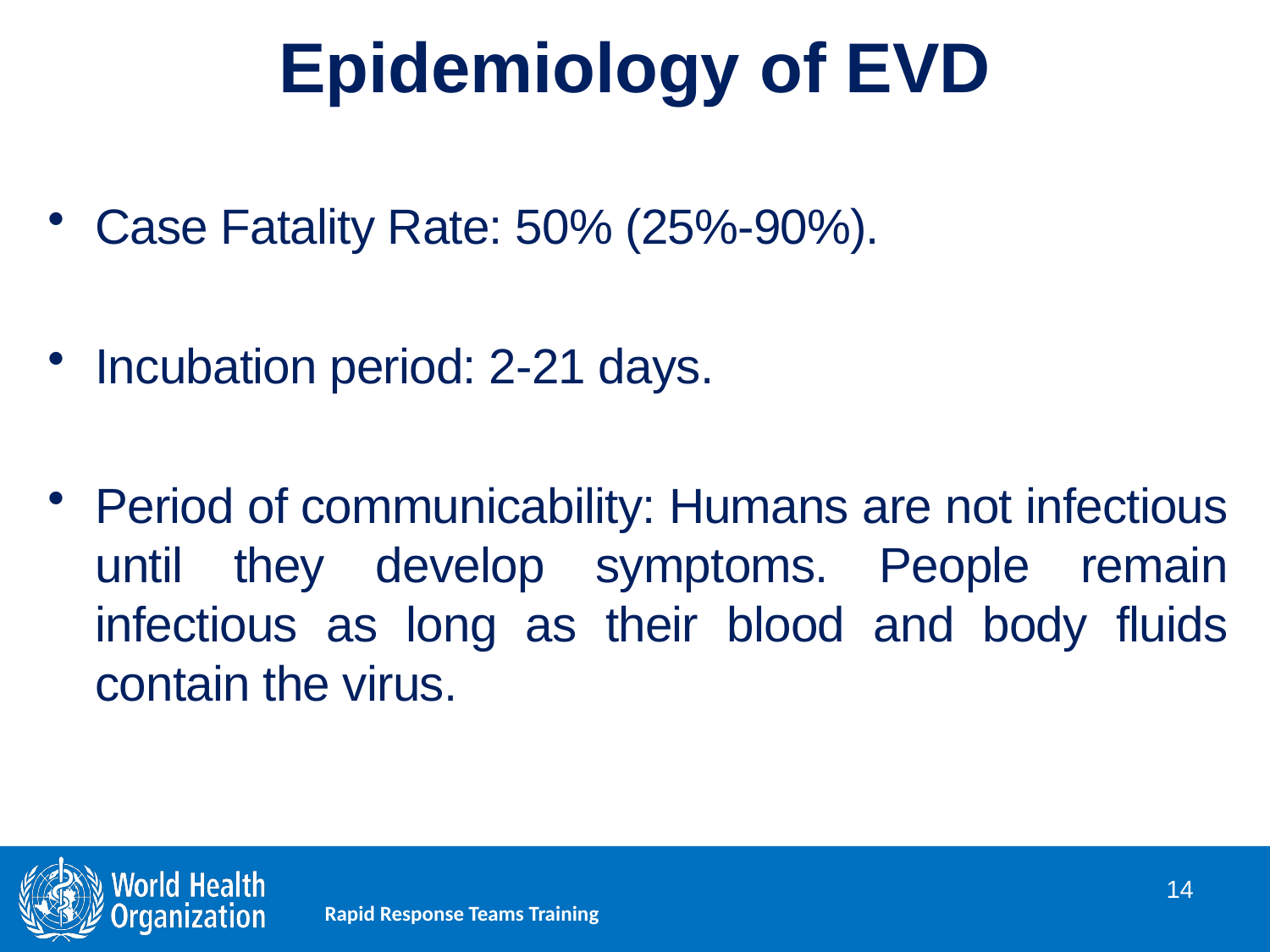

# Epidemiology of EVD
Case Fatality Rate: 50% (25%-90%).

Incubation period: 2-21 days.

Period of communicability: Humans are not infectious until they develop symptoms. People remain infectious as long as their blood and body fluids contain the virus.
14